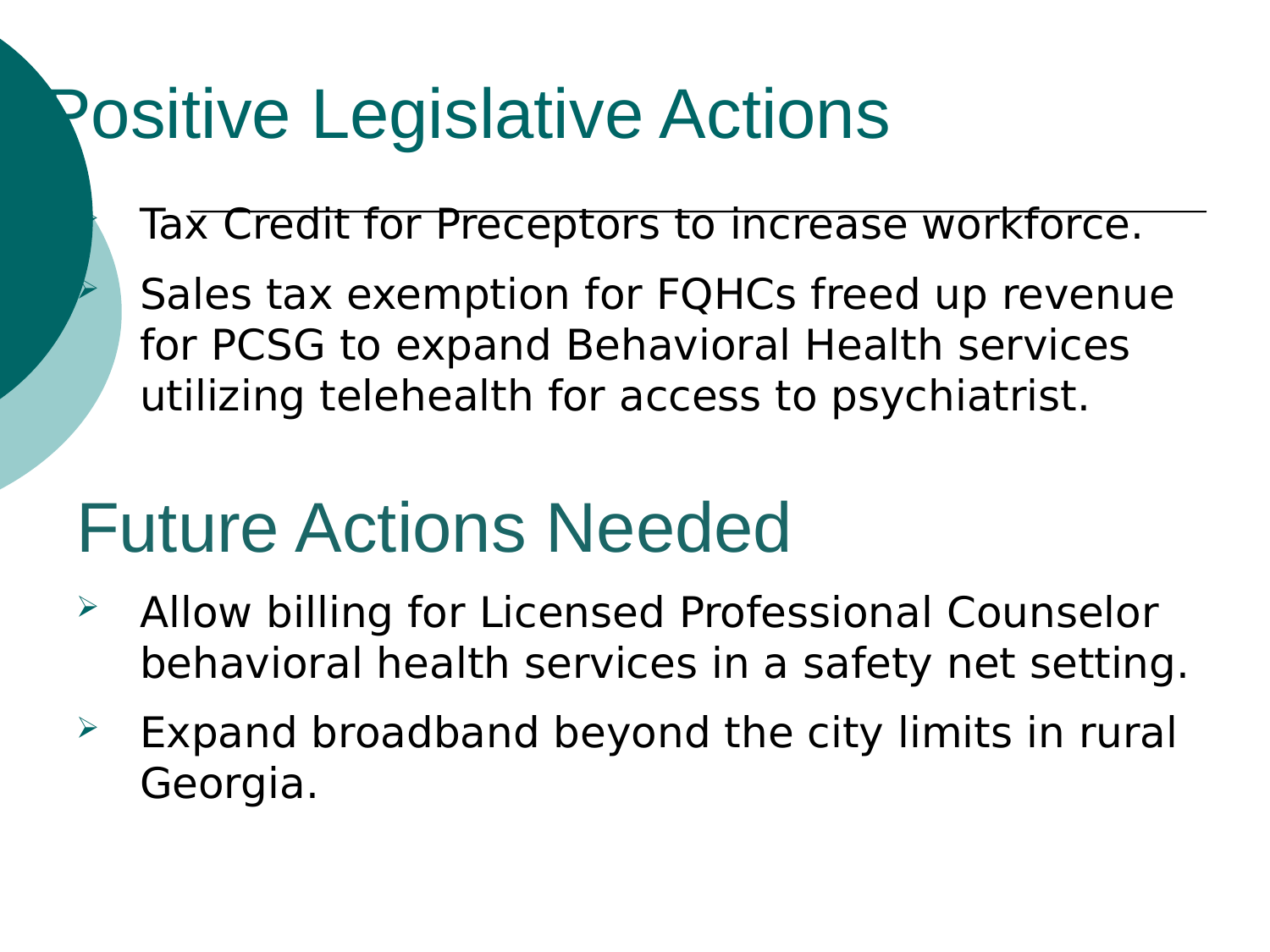

# Positive Legislative Actions
Tax Credit for Preceptors to increase workforce.
Sales tax exemption for FQHCs freed up revenue for PCSG to expand Behavioral Health services utilizing telehealth for access to psychiatrist.

Future Actions Needed
Allow billing for Licensed Professional Counselor behavioral health services in a safety net setting.
Expand broadband beyond the city limits in rural Georgia.